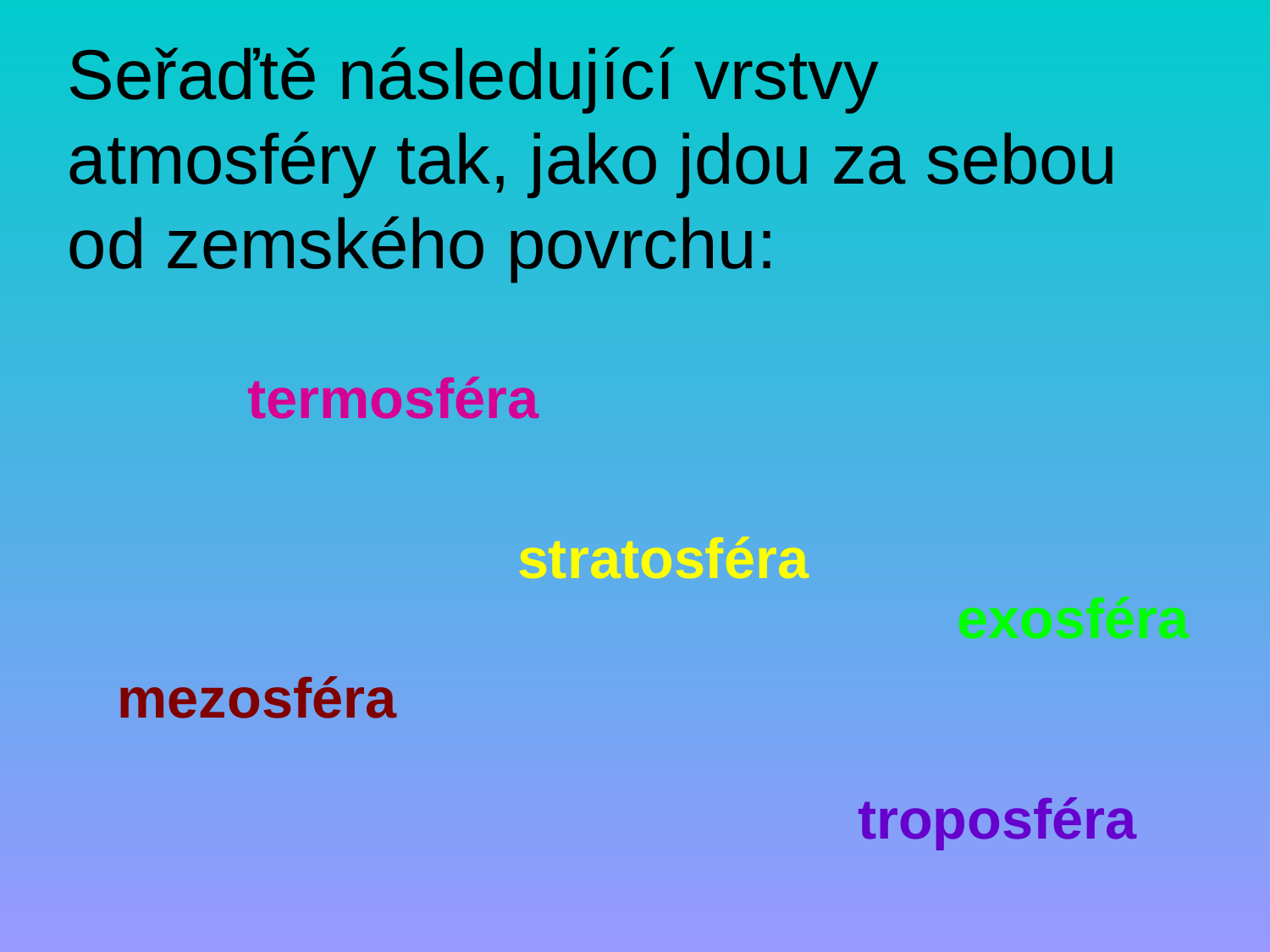

# Seřaďtě následující vrstvy atmosféry tak, jako jdou za sebou od zemského povrchu:
termosféra
stratosféra
exosféra
mezosféra
troposféra